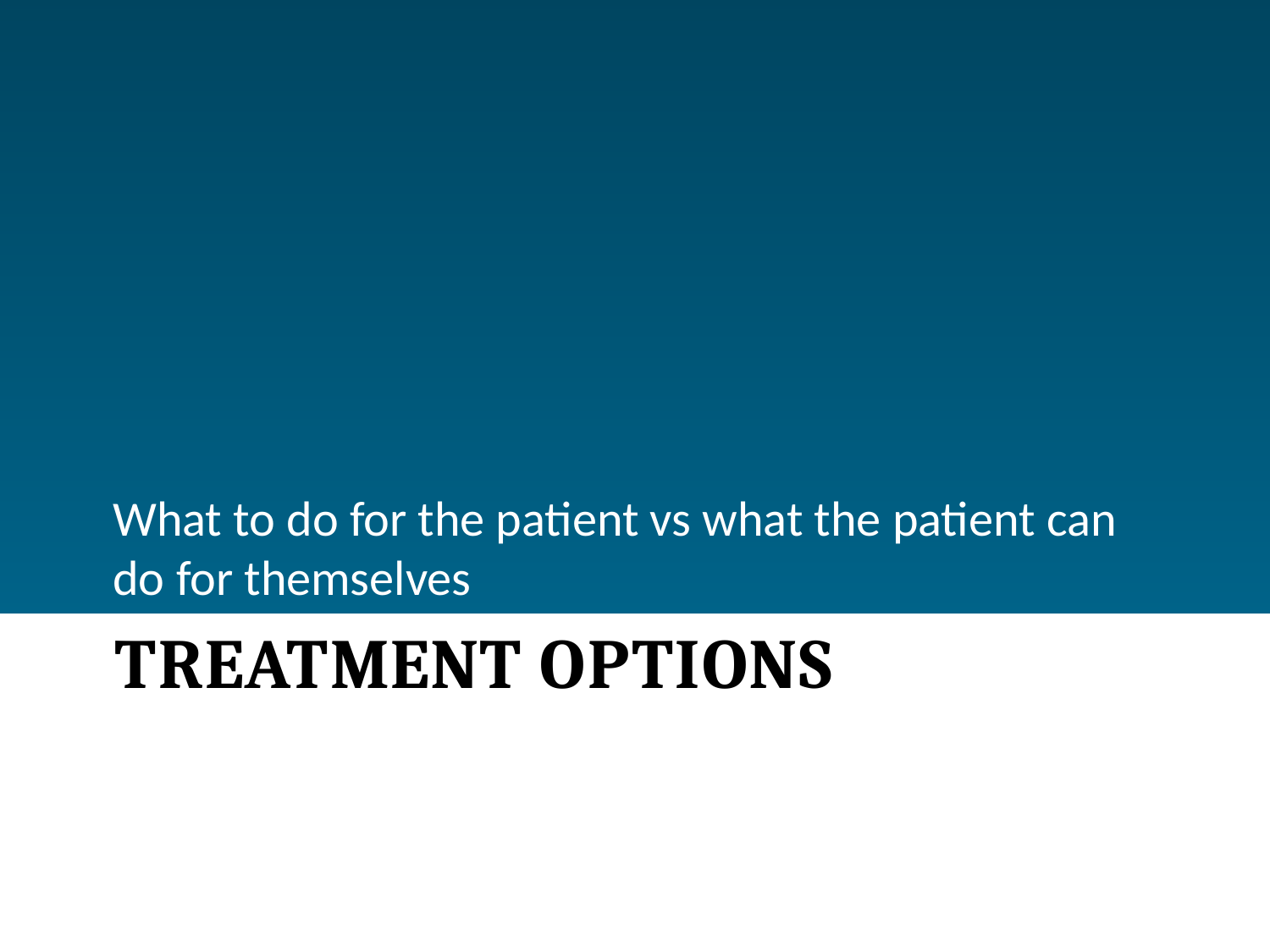

What to do for the patient vs what the patient can do for themselves
# Treatment options